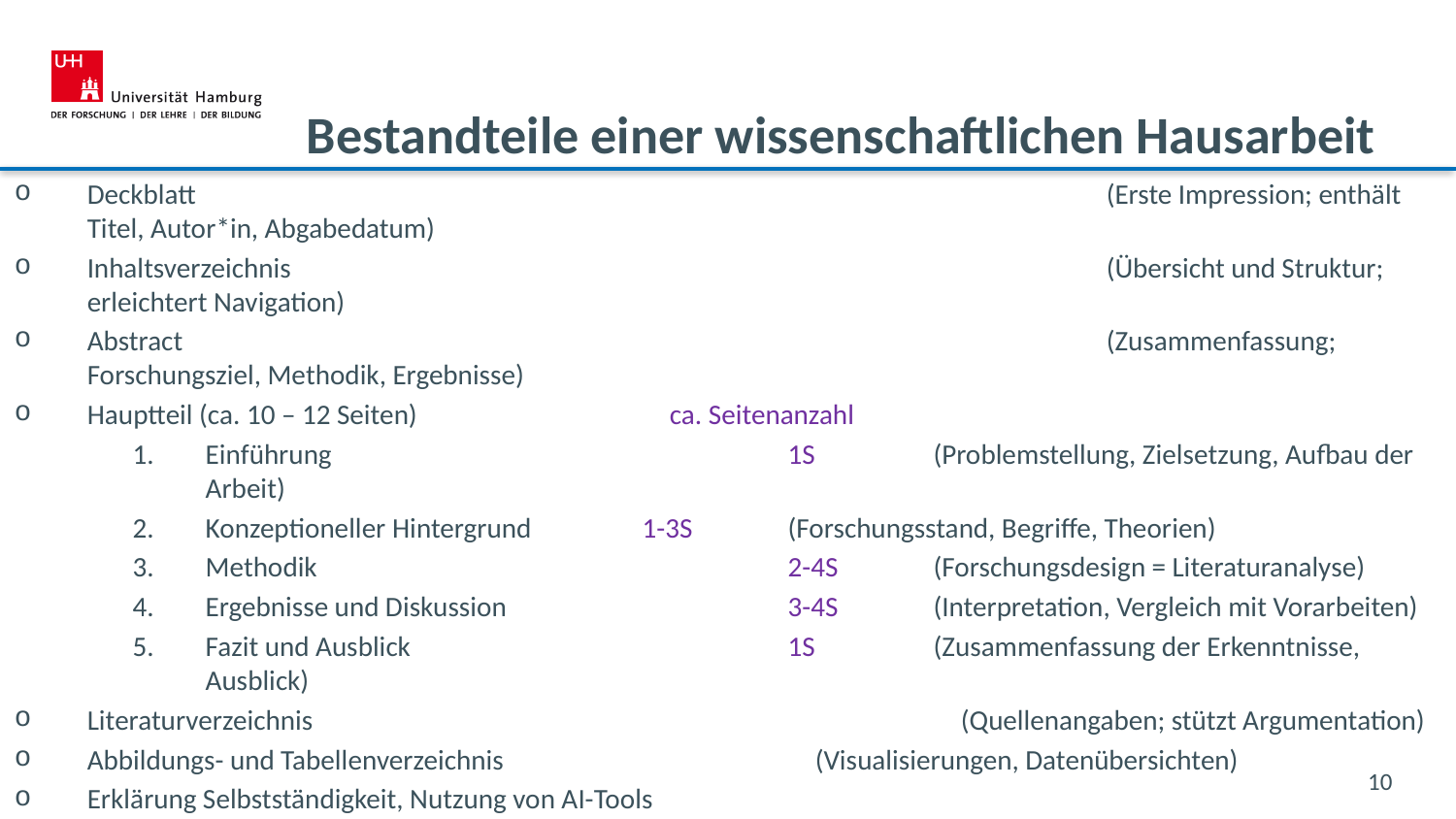

# Bestandteile einer wissenschaftlichen Hausarbeit
Deckblatt							(Erste Impression; enthält Titel, Autor*in, Abgabedatum)
Inhaltsverzeichnis						(Übersicht und Struktur; erleichtert Navigation)
Abstract							(Zusammenfassung; Forschungsziel, Methodik, Ergebnisse)
Hauptteil (ca. 10 – 12 Seiten)		ca. Seitenanzahl
Einführung				1S	(Problemstellung, Zielsetzung, Aufbau der Arbeit)
Konzeptioneller Hintergrund 	1-3S	(Forschungsstand, Begriffe, Theorien)
Methodik				2-4S	(Forschungsdesign = Literaturanalyse)
Ergebnisse und Diskussion		3-4S	(Interpretation, Vergleich mit Vorarbeiten)
Fazit und Ausblick			1S	(Zusammenfassung der Erkenntnisse, Ausblick)
Literaturverzeichnis					(Quellenangaben; stützt Argumentation)
Abbildungs- und Tabellenverzeichnis			(Visualisierungen, Datenübersichten)
Erklärung Selbstständigkeit, Nutzung von AI-Tools
Anhang / Appendix: 	Zusatzmaterial; Tabellen, Originaldaten, Software-Code etc.

Hinweis: 	Überschriften flexibel gestaltbar; Ausrichtung auf spezifische Thematik der Arbeit
10